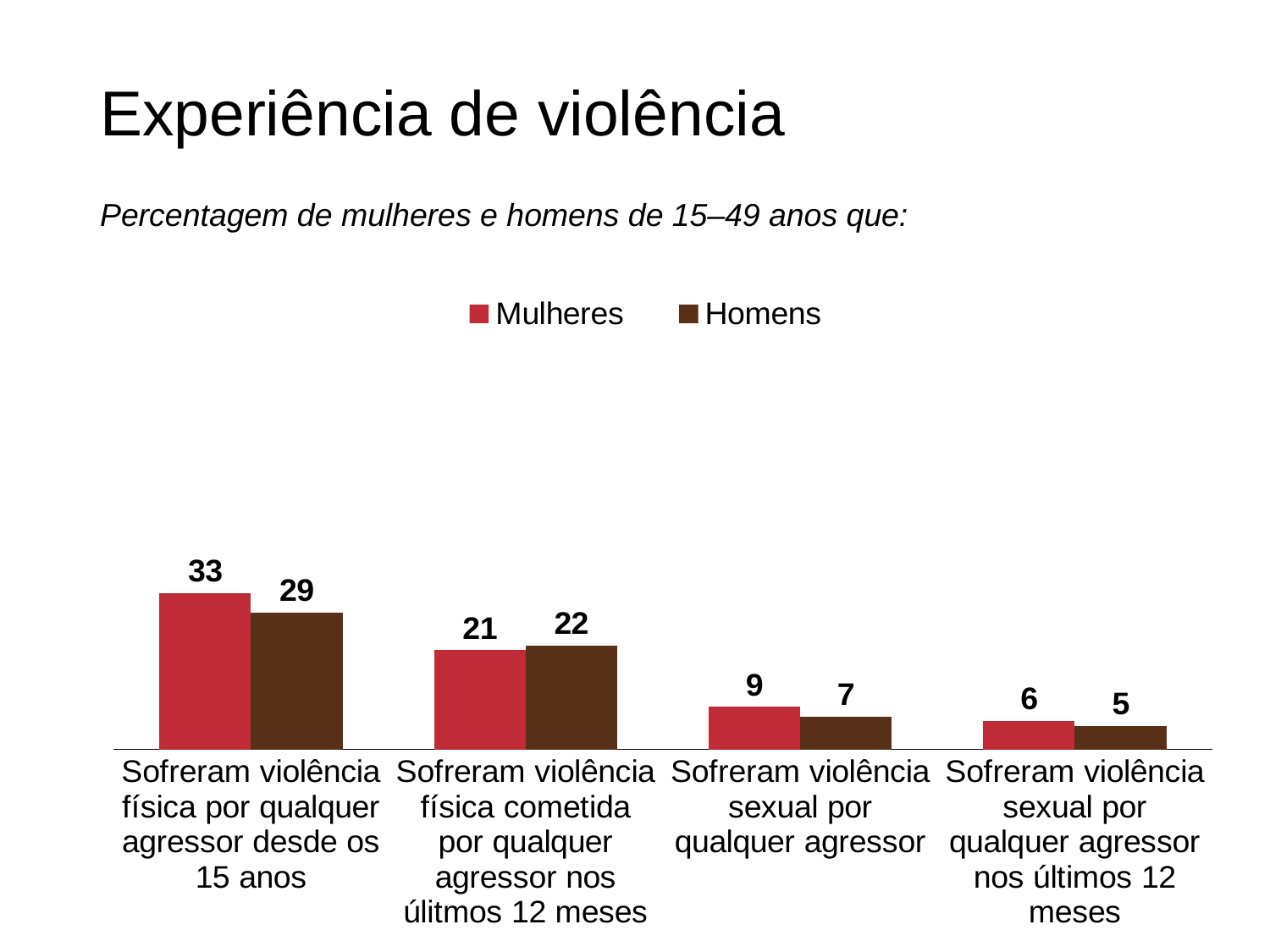

# Experiência de violência
Percentagem de mulheres e homens de 15–49 anos que:

### Chart

| Category | Mulheres | Homens |
|---|---|---|
| Sofreram violência física por qualquer agressor desde os 15 anos | 33.0 | 29.0 |
| Sofreram violência física cometida por qualquer agressor nos úlitmos 12 meses | 21.0 | 22.0 |
| Sofreram violência sexual por qualquer agressor | 9.0 | 7.0 |
| Sofreram violência sexual por qualquer agressor nos últimos 12 meses | 6.0 | 5.0 |